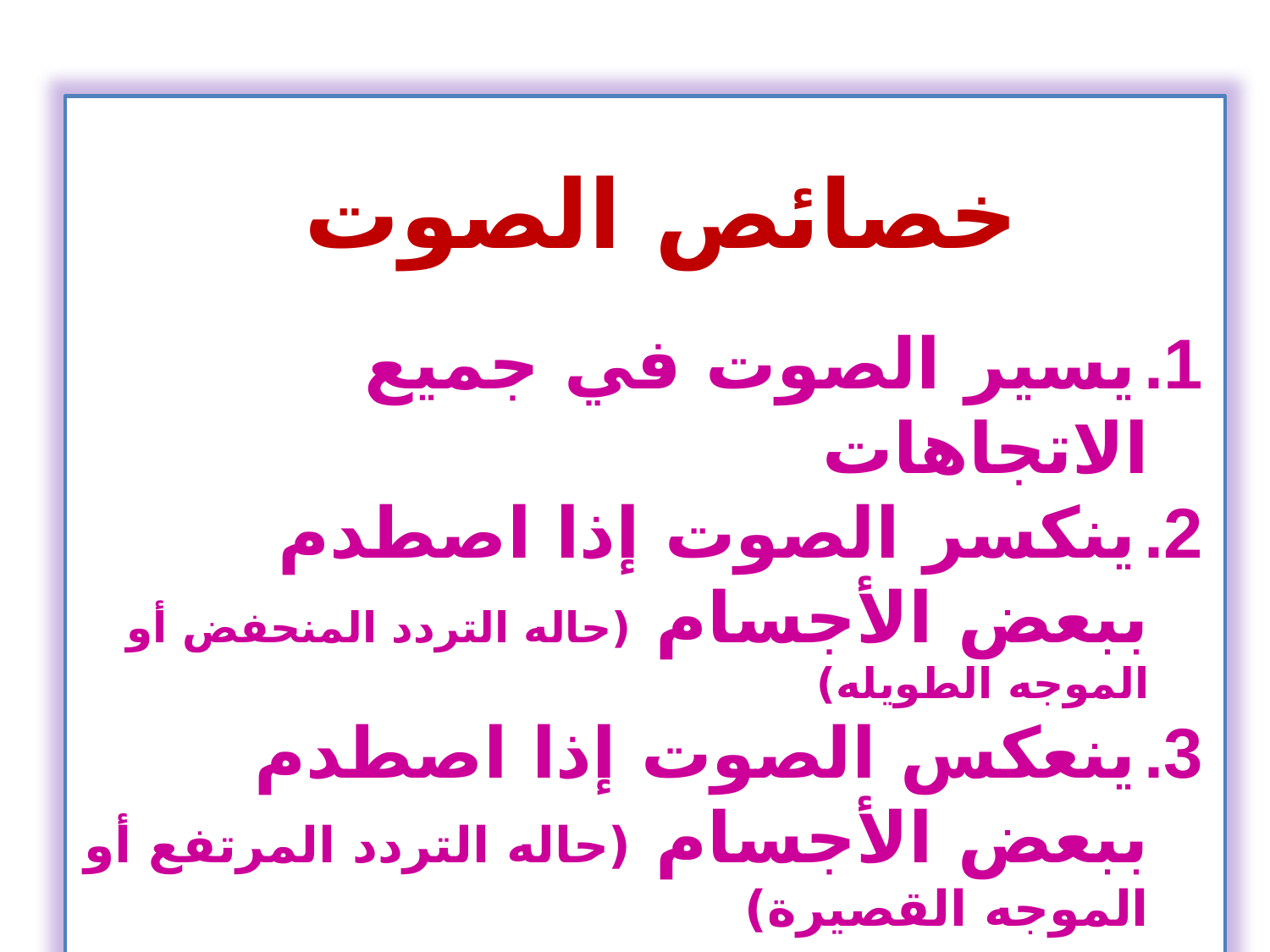

خصائص الصوت

يسير الصوت في جميع الاتجاهات
ينكسر الصوت إذا اصطدم ببعض الأجسام (حاله التردد المنحفض أو الموجه الطويله)
ينعكس الصوت إذا اصطدم ببعض الأجسام (حاله التردد المرتفع أو الموجه القصيرة)
ينتقل عبر العديد من الاجسام
تتغير سرعتة تبعا للوسط الذي ينتقل فيه
تختلف الموجات الصوتية في حدتها وغلظتها تبعا للترددات